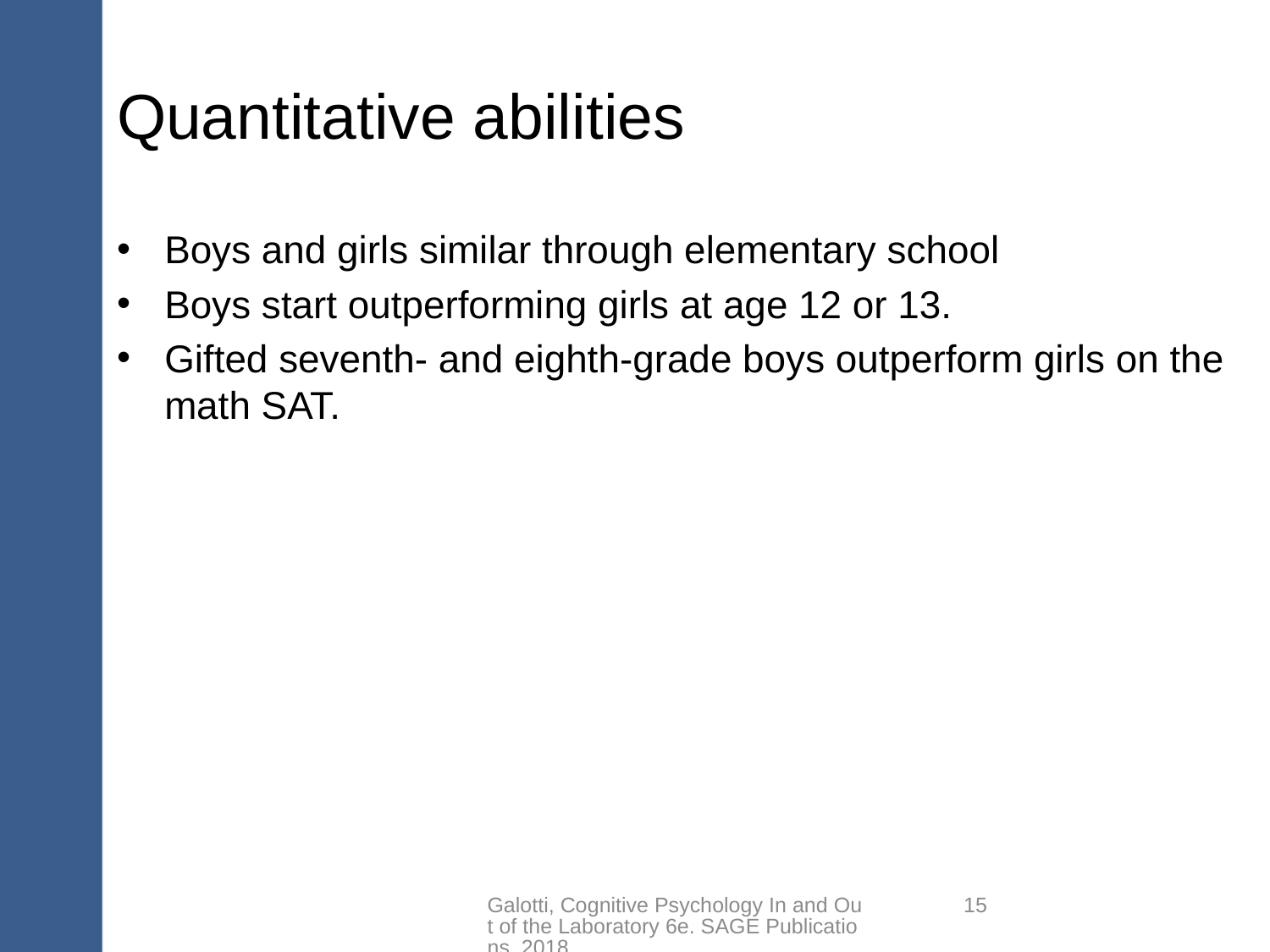

# Quantitative abilities
Boys and girls similar through elementary school
Boys start outperforming girls at age 12 or 13.
Gifted seventh- and eighth-grade boys outperform girls on the math SAT.
Galotti, Cognitive Psychology In and Out of the Laboratory 6e. SAGE Publications, 2018.
15